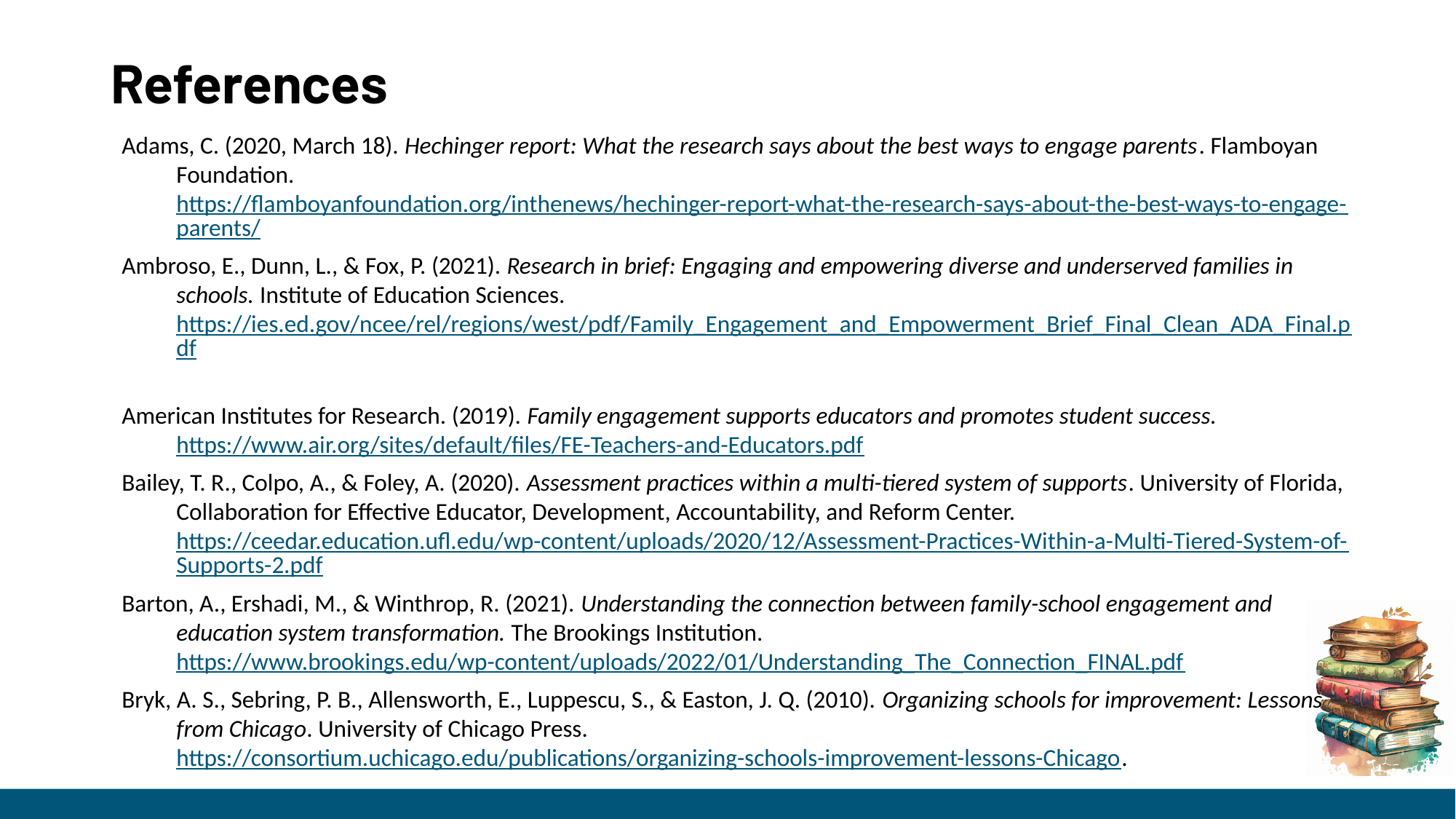

# References
Adams, C. (2020, March 18). Hechinger report: What the research says about the best ways to engage parents. Flamboyan Foundation. https://flamboyanfoundation.org/inthenews/hechinger-report-what-the-research-says-about-the-best-ways-to-engage-parents/
Ambroso, E., Dunn, L., & Fox, P. (2021). Research in brief: Engaging and empowering diverse and underserved families in schools. Institute of Education Sciences. https://ies.ed.gov/ncee/rel/regions/west/pdf/Family_Engagement_and_Empowerment_Brief_Final_Clean_ADA_Final.pdf
American Institutes for Research. (2019). Family engagement supports educators and promotes student success. https://www.air.org/sites/default/files/FE-Teachers-and-Educators.pdf
Bailey, T. R., Colpo, A., & Foley, A. (2020). Assessment practices within a multi-tiered system of supports. University of Florida, Collaboration for Effective Educator, Development, Accountability, and Reform Center. https://ceedar.education.ufl.edu/wp-content/uploads/2020/12/Assessment-Practices-Within-a-Multi-Tiered-System-of-Supports-2.pdf
Barton, A., Ershadi, M., & Winthrop, R. (2021). Understanding the connection between family-school engagement and education system transformation. The Brookings Institution. https://www.brookings.edu/wp-content/uploads/2022/01/Understanding_The_Connection_FINAL.pdf
Bryk, A. S., Sebring, P. B., Allensworth, E., Luppescu, S., & Easton, J. Q. (2010). Organizing schools for improvement: Lessons from Chicago. University of Chicago Press. https://consortium.uchicago.edu/publications/organizing-schools-improvement-lessons-Chicago.